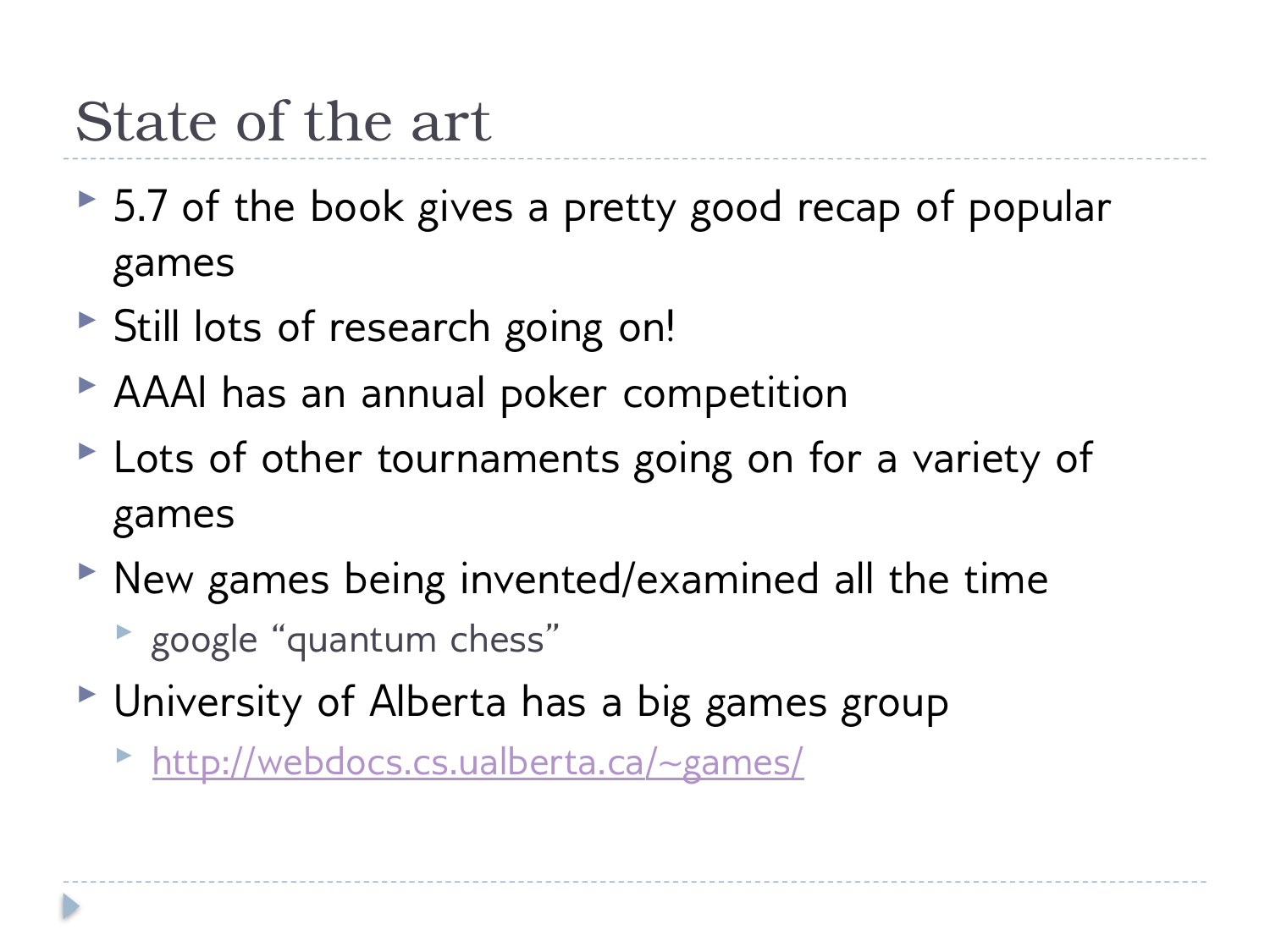

# State of the art
5.7 of the book gives a pretty good recap of popular games
Still lots of research going on!
AAAI has an annual poker competition
Lots of other tournaments going on for a variety of games
New games being invented/examined all the time
google “quantum chess”
University of Alberta has a big games group
http://webdocs.cs.ualberta.ca/~games/